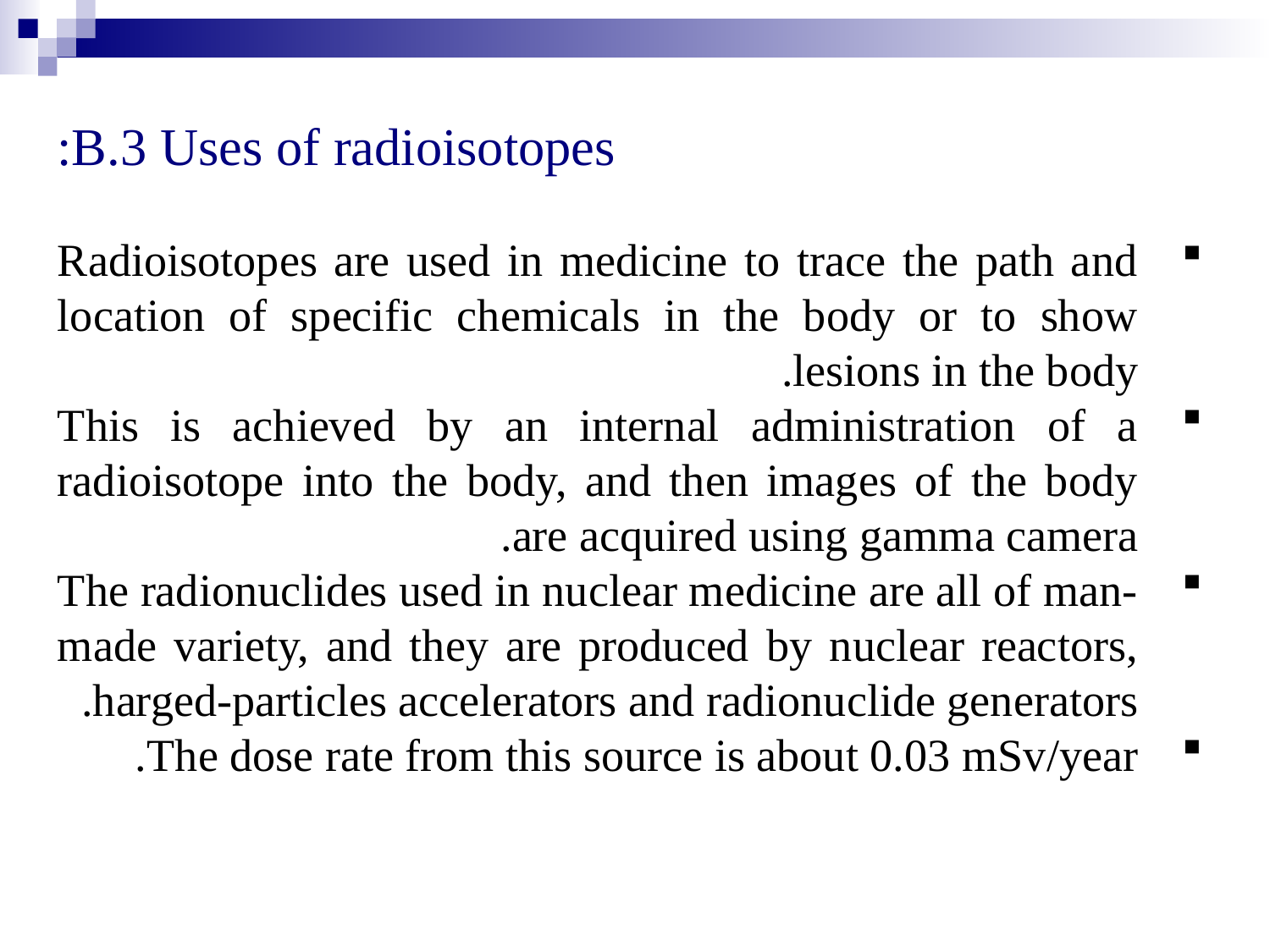

B.3 Uses of radioisotopes:

Radioisotopes are used in medicine to trace the path and location of specific chemicals in the body or to show lesions in the body.
This is achieved by an internal administration of a radioisotope into the body, and then images of the body are acquired using gamma camera.
The radionuclides used in nuclear medicine are all of man-made variety, and they are produced by nuclear reactors, harged-particles accelerators and radionuclide generators.
The dose rate from this source is about 0.03 mSv/year.